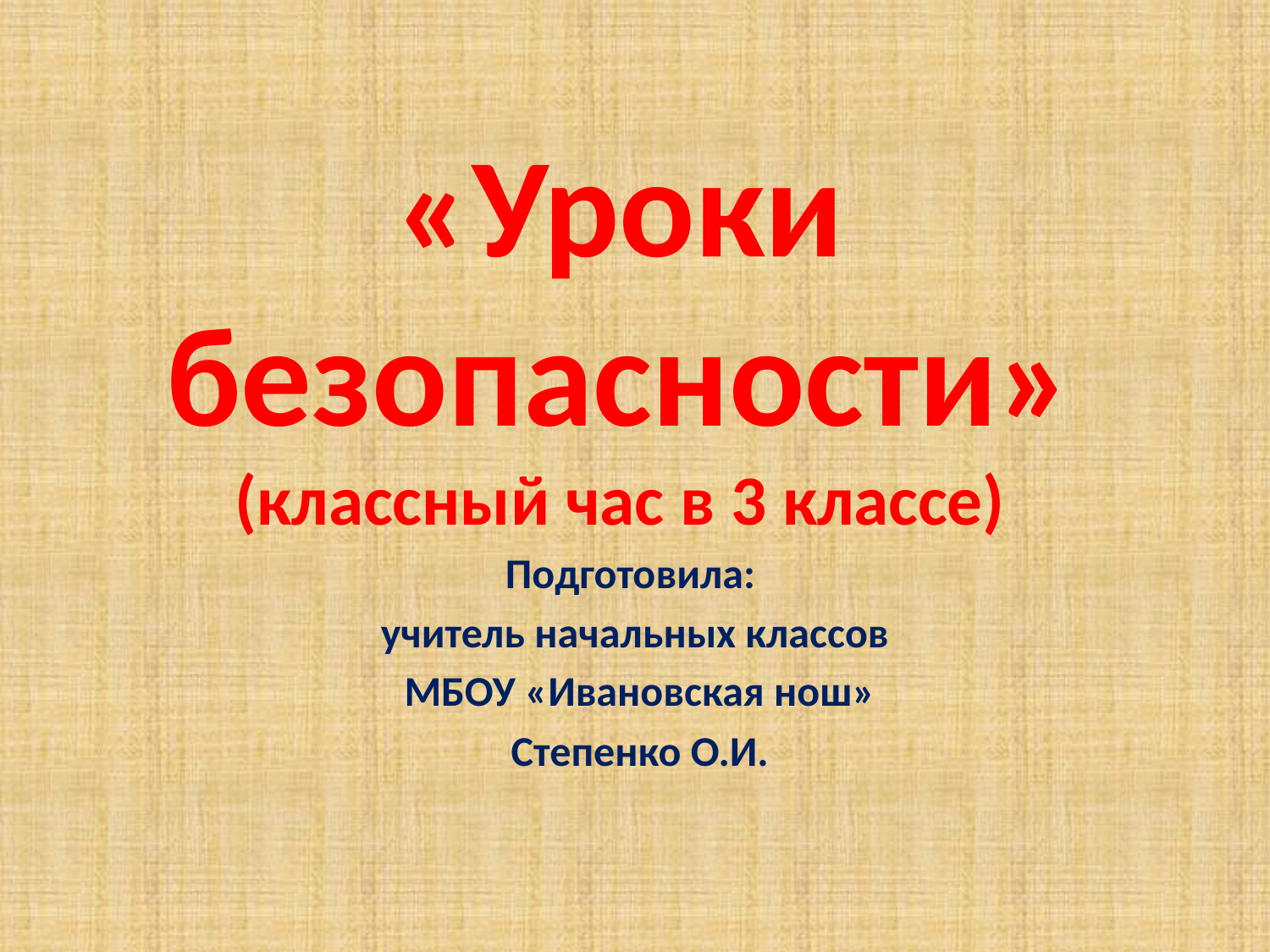

# «Уроки безопасности» (классный час в 3 классе)
Подготовила:
учитель начальных классов
 МБОУ «Ивановская нош»
 Степенко О.И.